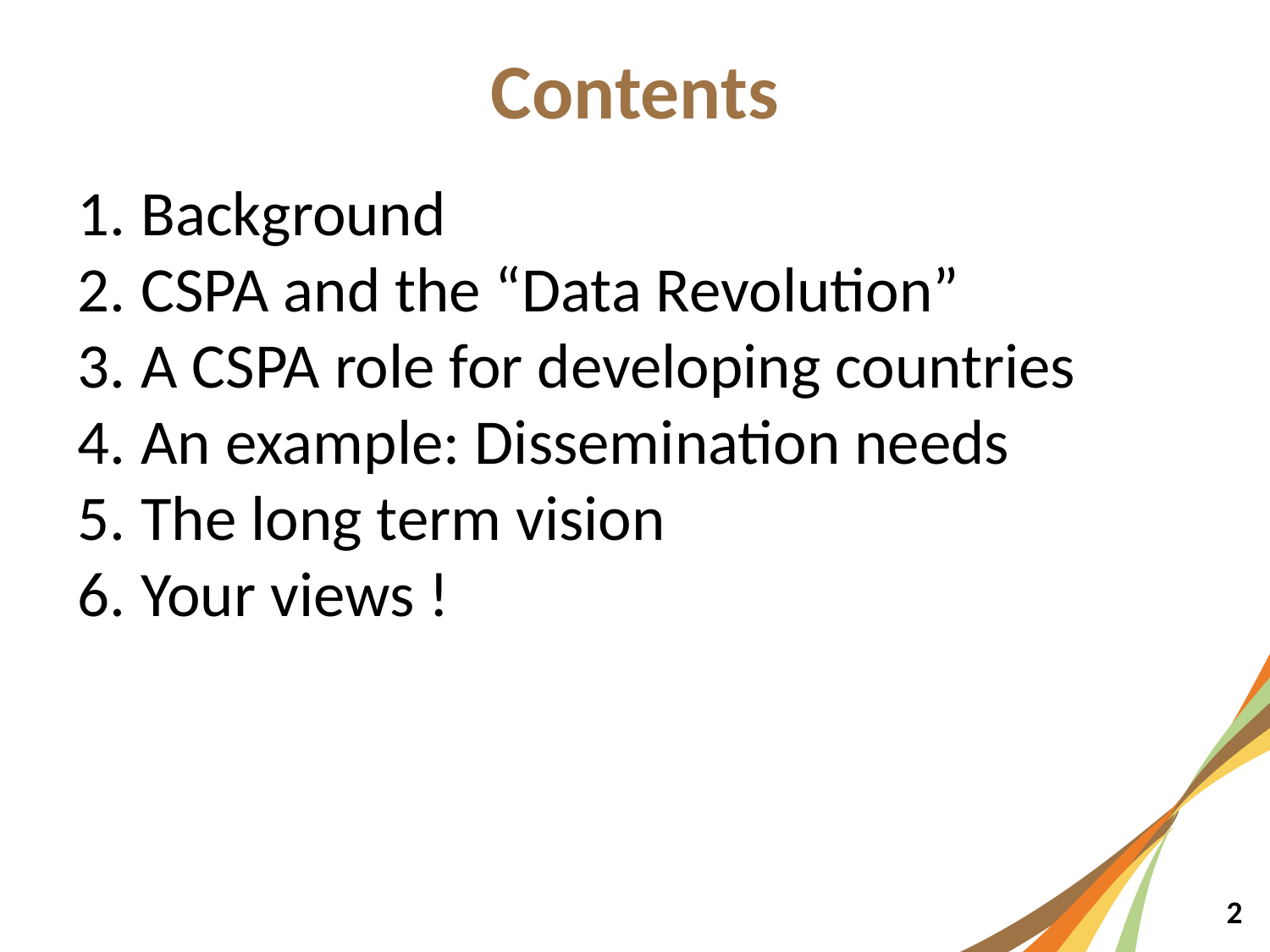

Contents
Background
CSPA and the “Data Revolution”
A CSPA role for developing countries
An example: Dissemination needs
The long term vision
Your views !